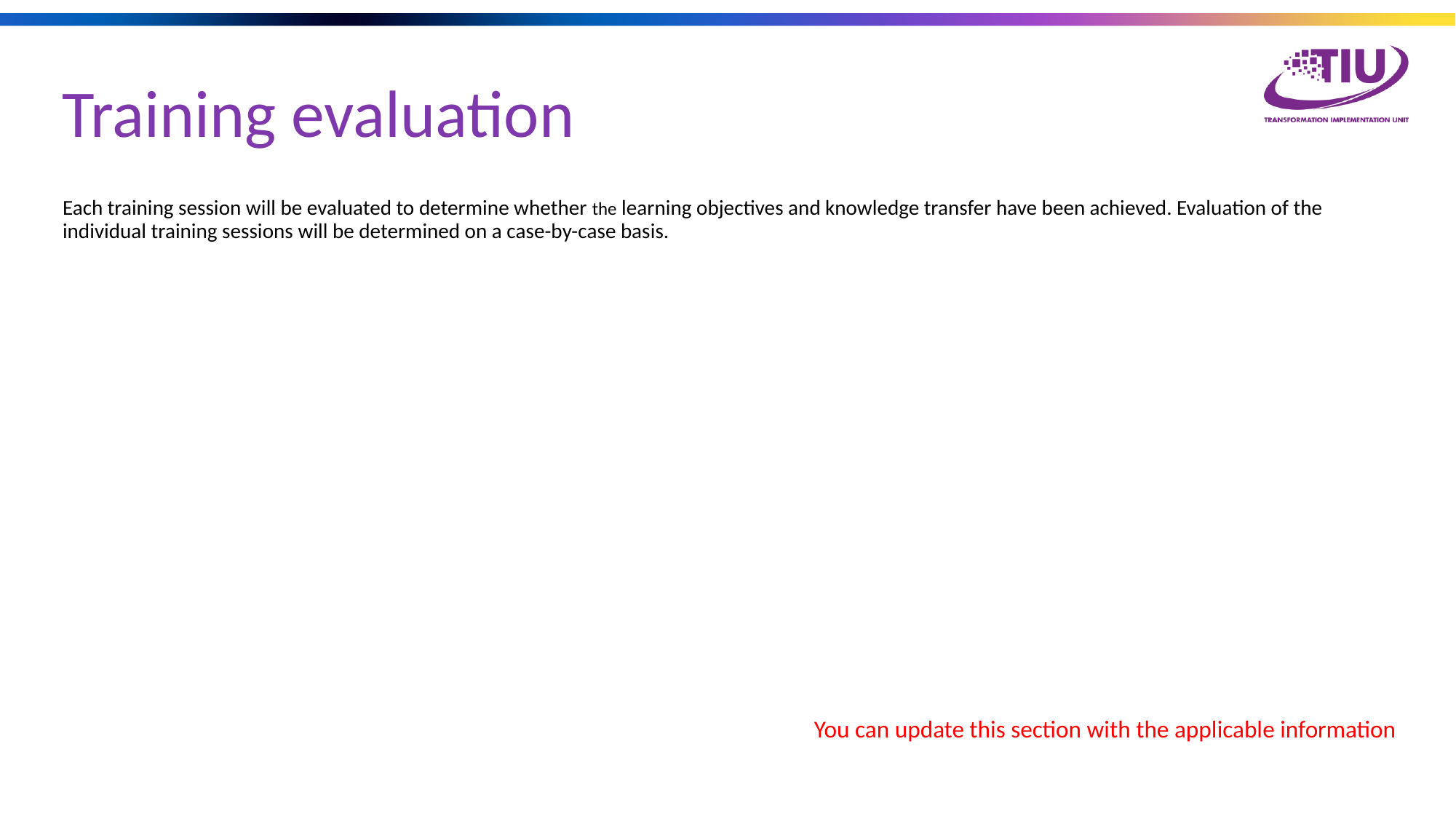

Training evaluation
Each training session will be evaluated to determine whether the learning objectives and knowledge transfer have been achieved. Evaluation of the individual training sessions will be determined on a case-by-case basis.
You can update this section with the applicable information